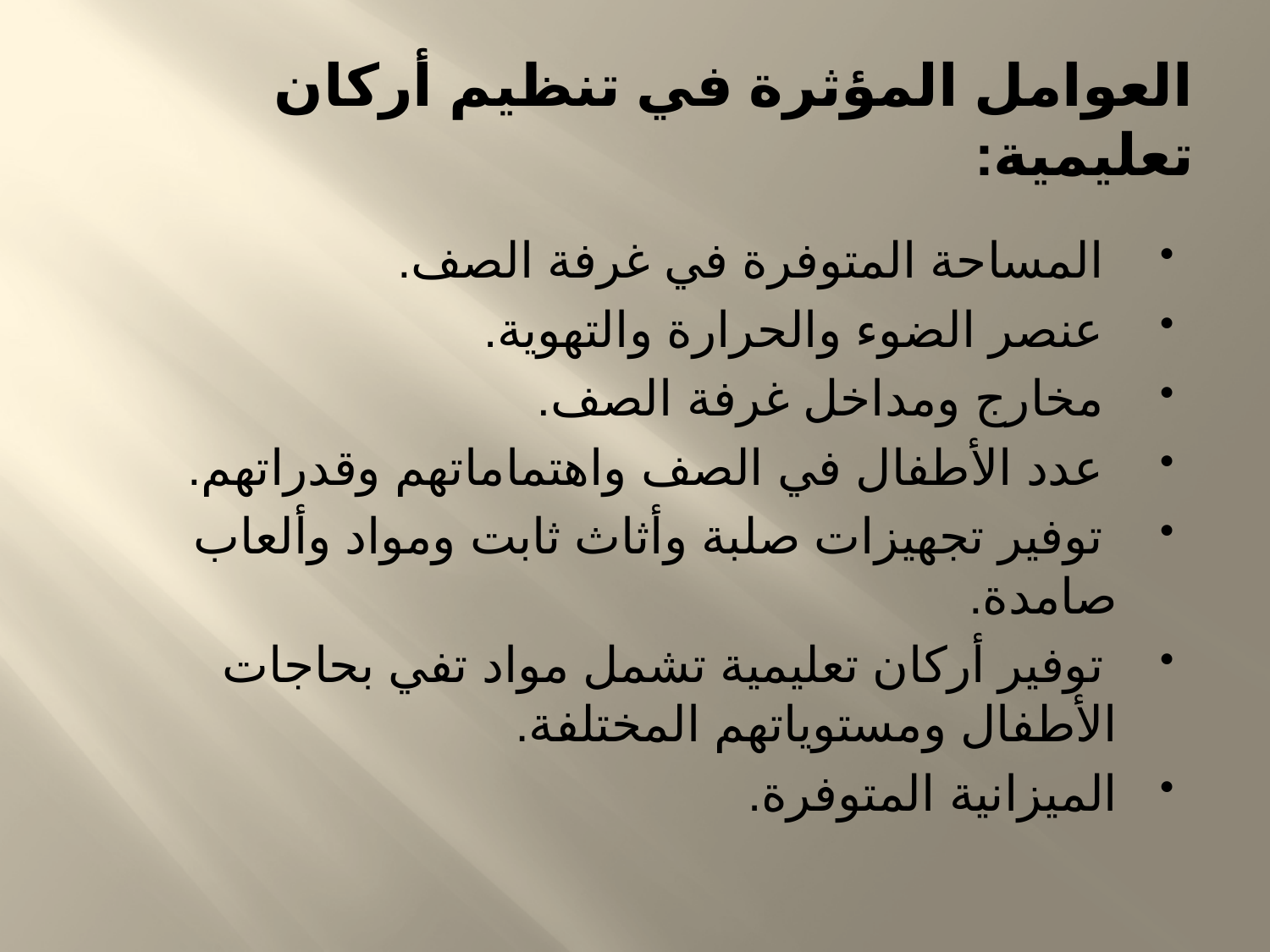

# العوامل المؤثرة في تنظيم أركان تعليمية:
 المساحة المتوفرة في غرفة الصف.
 عنصر الضوء والحرارة والتهوية.
 مخارج ومداخل غرفة الصف.
 عدد الأطفال في الصف واهتماماتهم وقدراتهم.
 توفير تجهيزات صلبة وأثاث ثابت ومواد وألعاب صامدة.
 توفير أركان تعليمية تشمل مواد تفي بحاجات الأطفال ومستوياتهم المختلفة.
الميزانية المتوفرة.